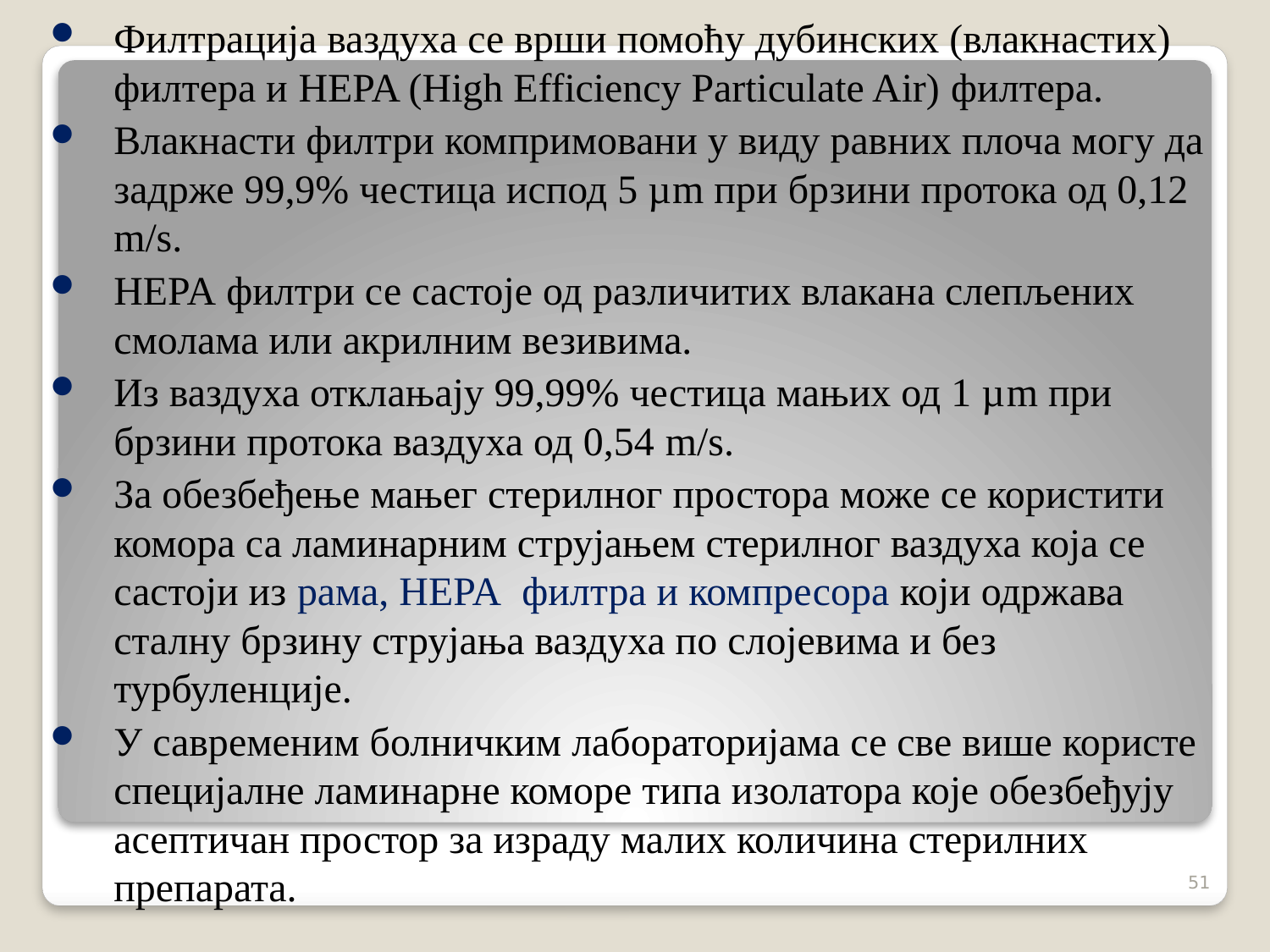

Филтрација ваздуха се врши помоћу дубинских (влакнастих) филтера и HEPA (High Efficiency Particulate Air) филтера.
Влакнасти филтри компримовани у виду равних плоча могу да задрже 99,9% честица испод 5 µm при брзини протока од 0,12 m/s.
HEPA филтри се састоје од различитих влакана слепљених смолама или акрилним везивима.
Из ваздуха отклањају 99,99% честица мањих од 1 µm при брзини протока ваздуха од 0,54 m/s.
За обезбеђење мањег стерилног простора може се користити комора са ламинарним струјањем стерилног ваздуха која се састоји из рама, HEPA  филтра и компресора који одржава сталну брзину струјања ваздуха по слојевима и без турбуленције.
У савременим болничким лабораторијама се све више користе специјалне ламинарне коморе типа изолатора које обезбеђују асептичан простор за израду малих количина стерилних препарата.
51